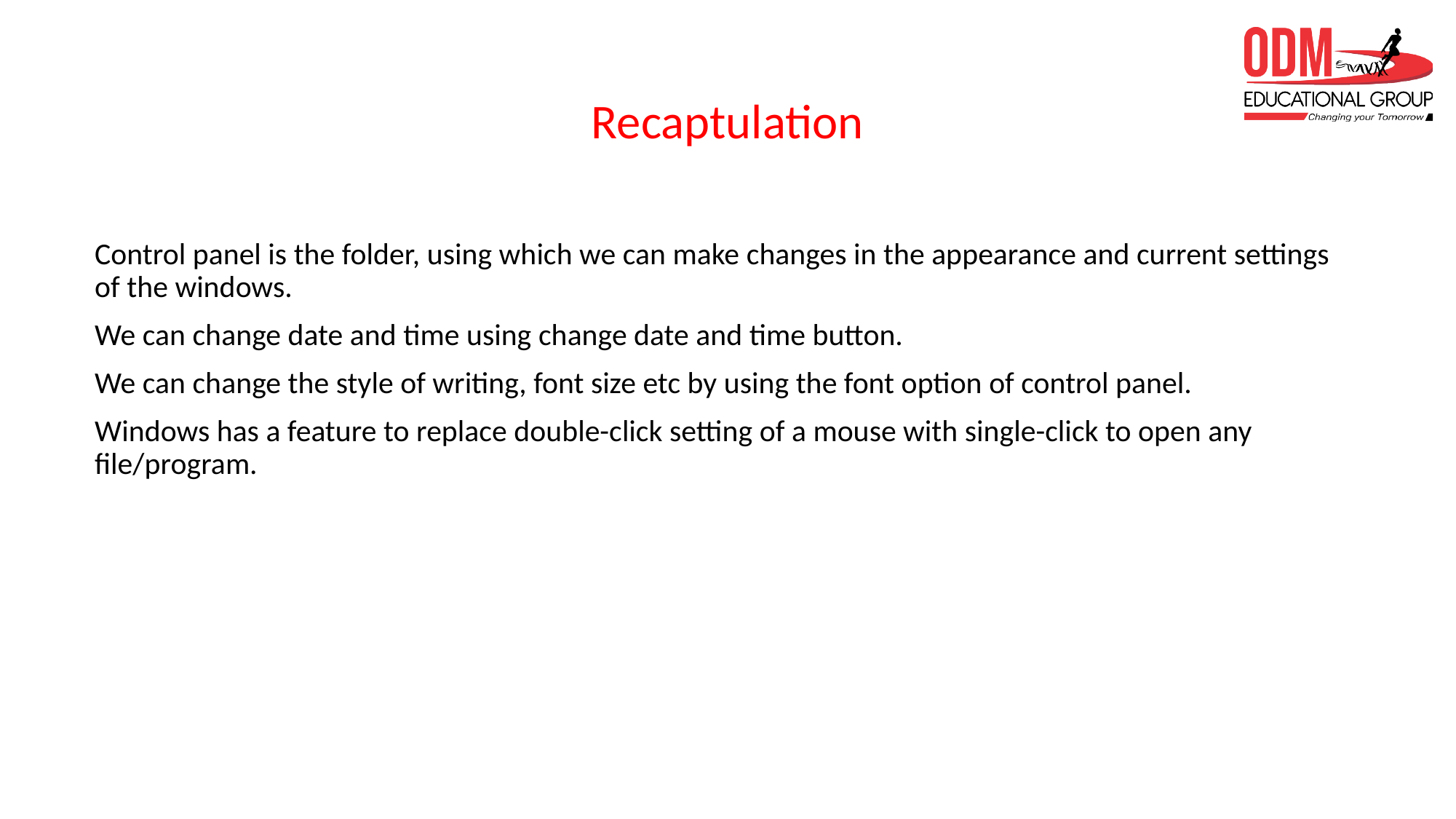

# Recaptulation

Control panel is the folder, using which we can make changes in the appearance and current settings of the windows.
We can change date and time using change date and time button.
We can change the style of writing, font size etc by using the font option of control panel.
Windows has a feature to replace double-click setting of a mouse with single-click to open any file/program.